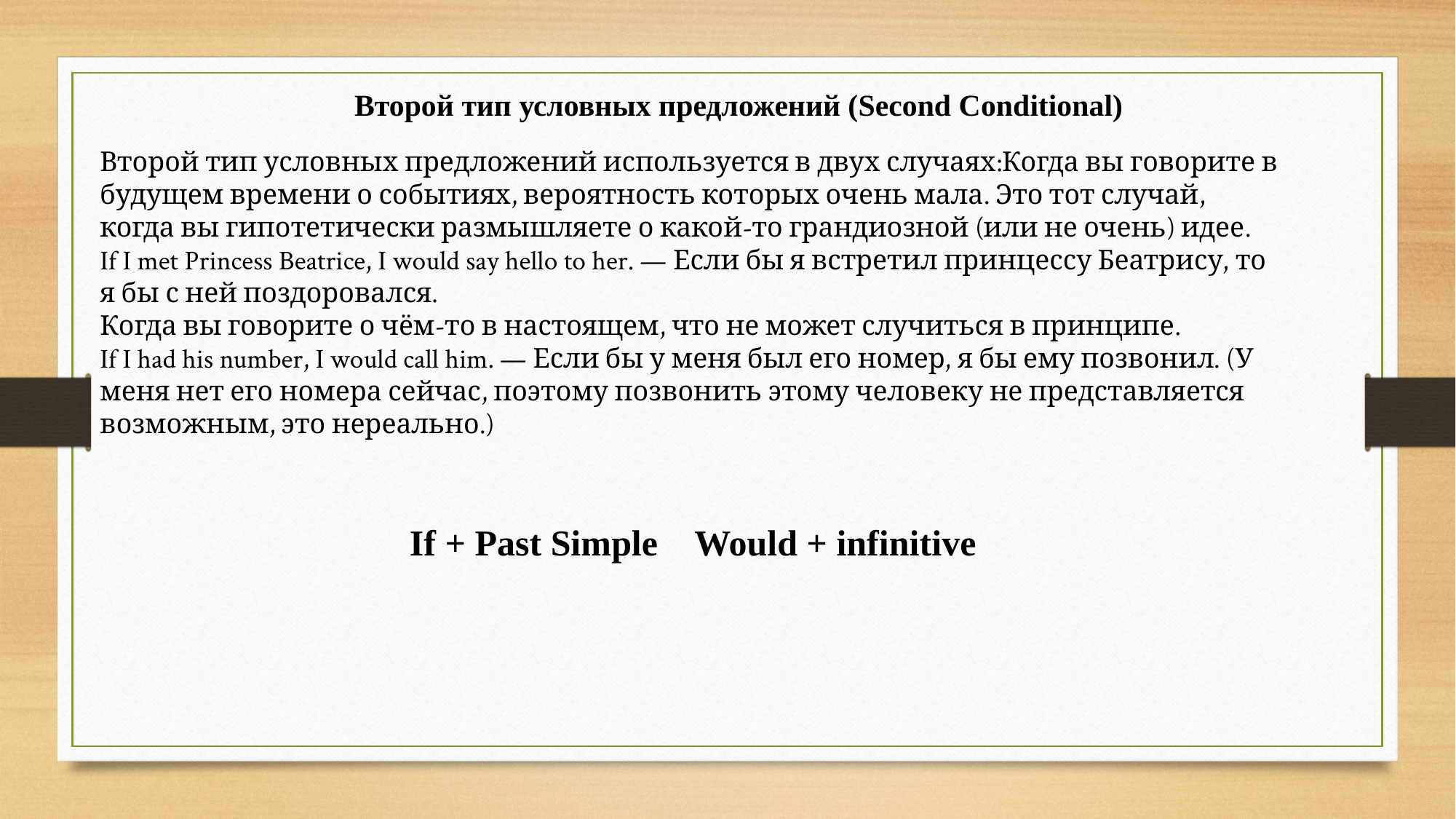

Второй тип условных предложений (Second Conditional)
Второй тип условных предложений используется в двух случаях:Когда вы говорите в будущем времени о событиях, вероятность которых очень мала. Это тот случай, когда вы гипотетически размышляете о какой-то грандиозной (или не очень) идее.
If I met Princess Beatrice, I would say hello to her. — Если бы я встретил принцессу Беатрису, то я бы с ней поздоровался.
Когда вы говорите о чём-то в настоящем, что не может случиться в принципе.
If I had his number, I would call him. — Если бы у меня был его номер, я бы ему позвонил. (У меня нет его номера сейчас, поэтому позвонить этому человеку не представляется возможным, это нереально.)
If + Past Simple    Would + infinitive